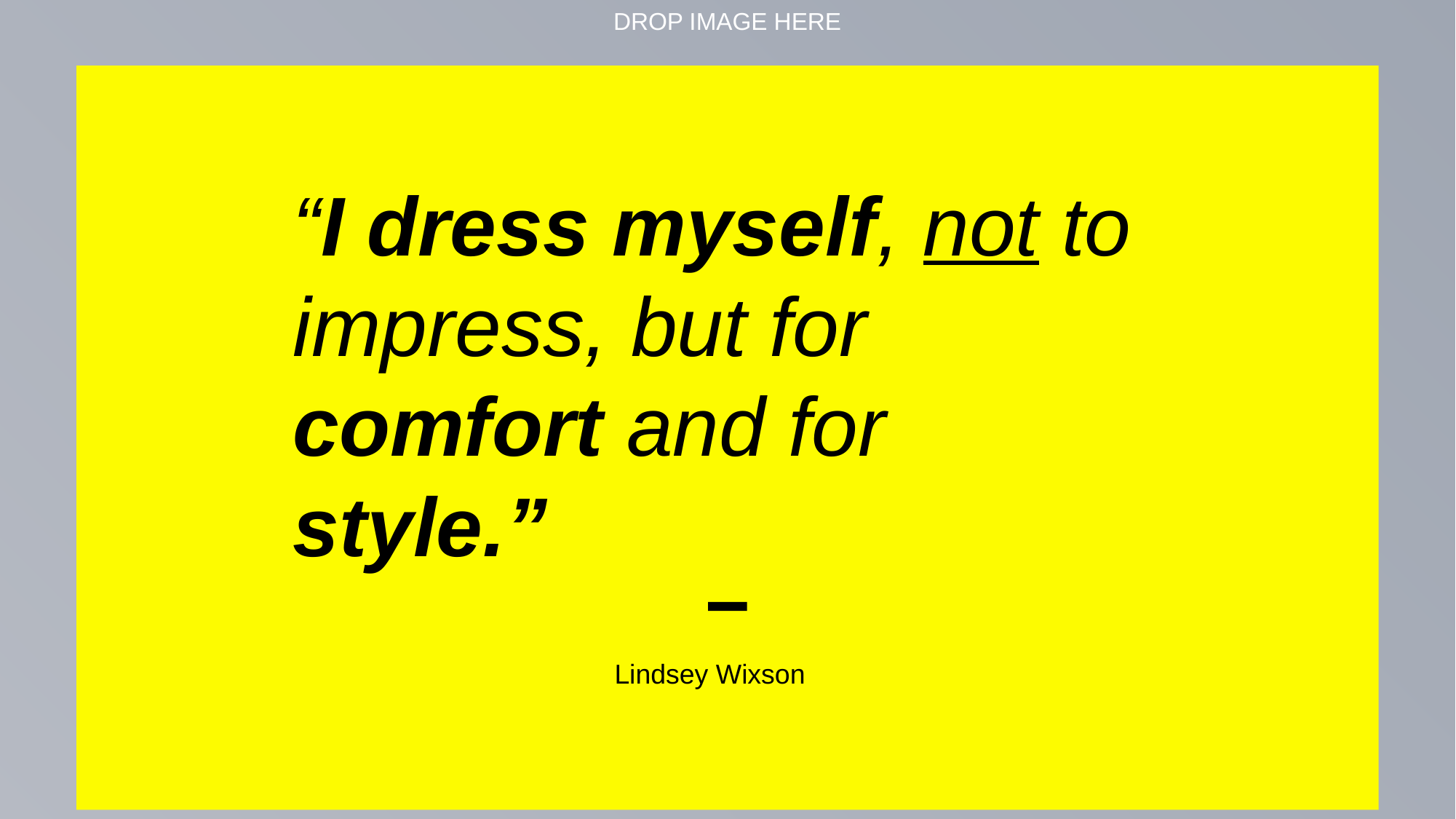

“I dress myself, not to impress, but for comfort and for style.”

Lindsey Wixson